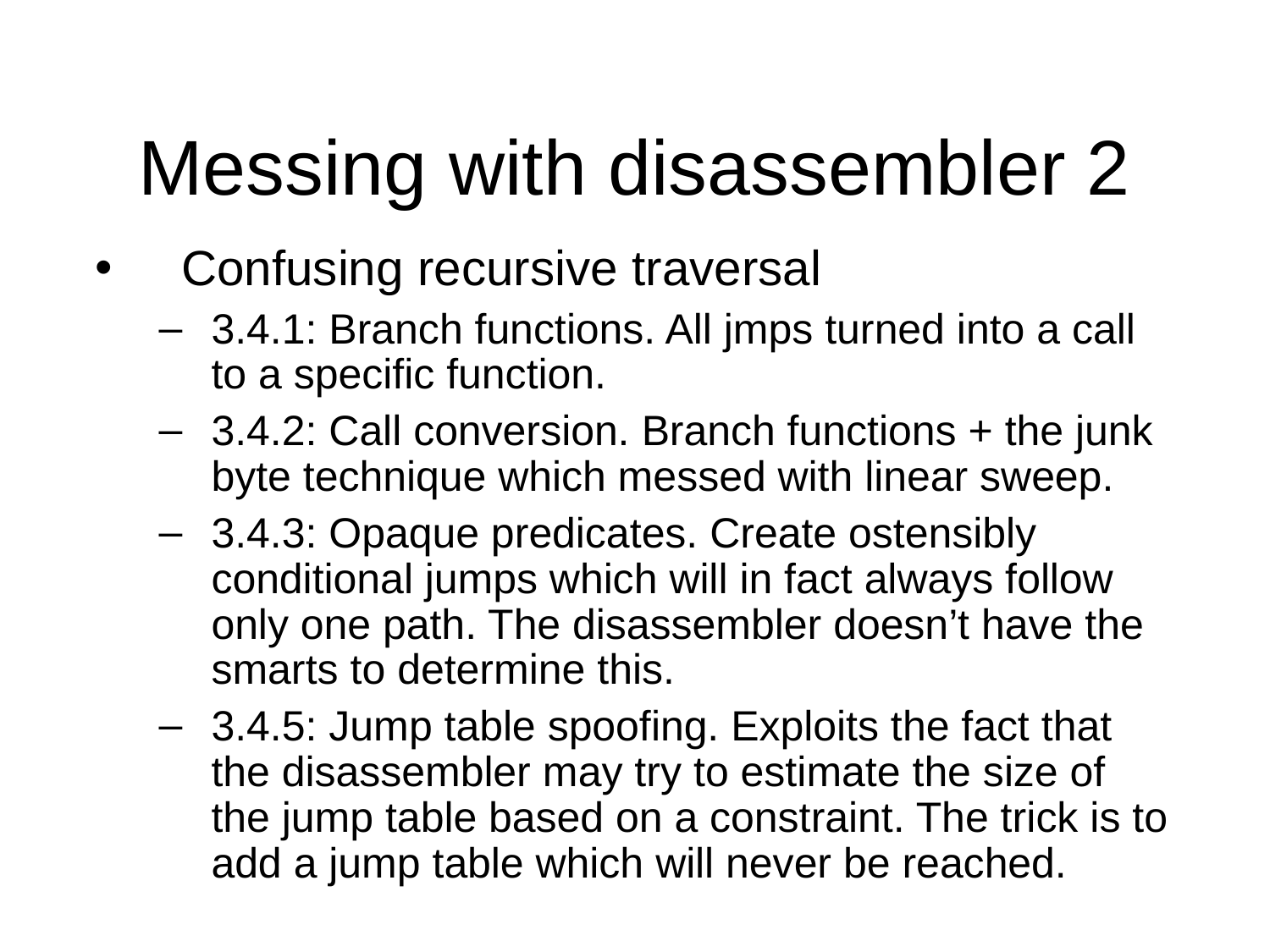

Messing with disassembler 2
Confusing recursive traversal
3.4.1: Branch functions. All jmps turned into a call to a specific function.
3.4.2: Call conversion. Branch functions + the junk byte technique which messed with linear sweep.
3.4.3: Opaque predicates. Create ostensibly conditional jumps which will in fact always follow only one path. The disassembler doesn’t have the smarts to determine this.
3.4.5: Jump table spoofing. Exploits the fact that the disassembler may try to estimate the size of the jump table based on a constraint. The trick is to add a jump table which will never be reached.